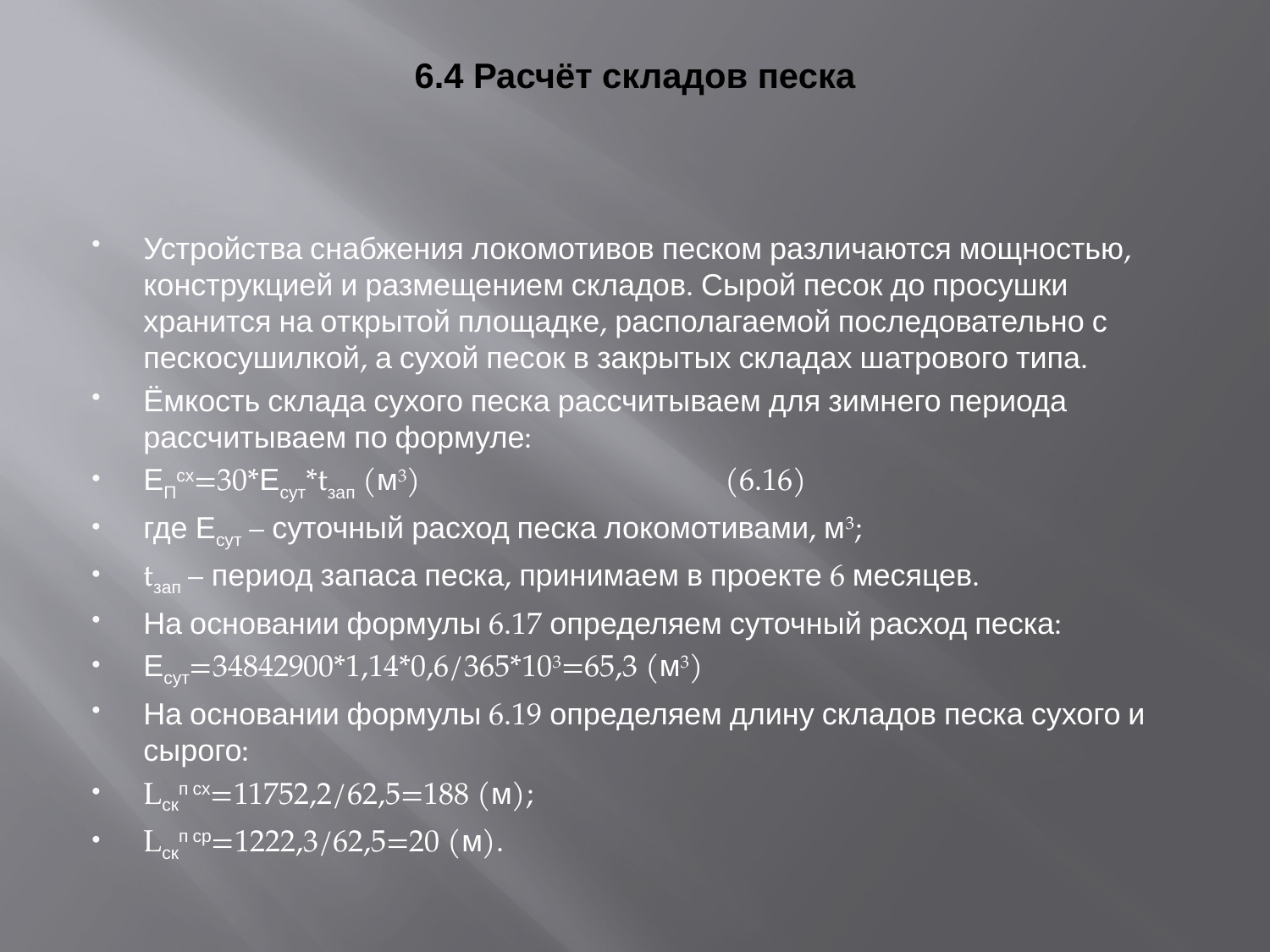

# 6.4 Расчёт складов песка
Устройства снабжения локомотивов песком различаются мощностью, конструкцией и размещением складов. Сырой песок до просушки хранится на открытой площадке, располагаемой последовательно с пескосушилкой, а сухой песок в закрытых складах шатрового типа.
Ёмкость склада сухого песка рассчитываем для зимнего периода рассчитываем по формуле:
ЕПсх=30*Есут*tзап (м3)                                        (6.16)
где Есут – суточный расход песка локомотивами, м3;
tзап – период запаса песка, принимаем в проекте 6 месяцев.
На основании формулы 6.17 определяем суточный расход песка:
Есут=34842900*1,14*0,6/365*103=65,3 (м3)
На основании формулы 6.19 определяем длину складов песка сухого и сырого:
Lскп сх=11752,2/62,5=188 (м);
Lскп ср=1222,3/62,5=20 (м).